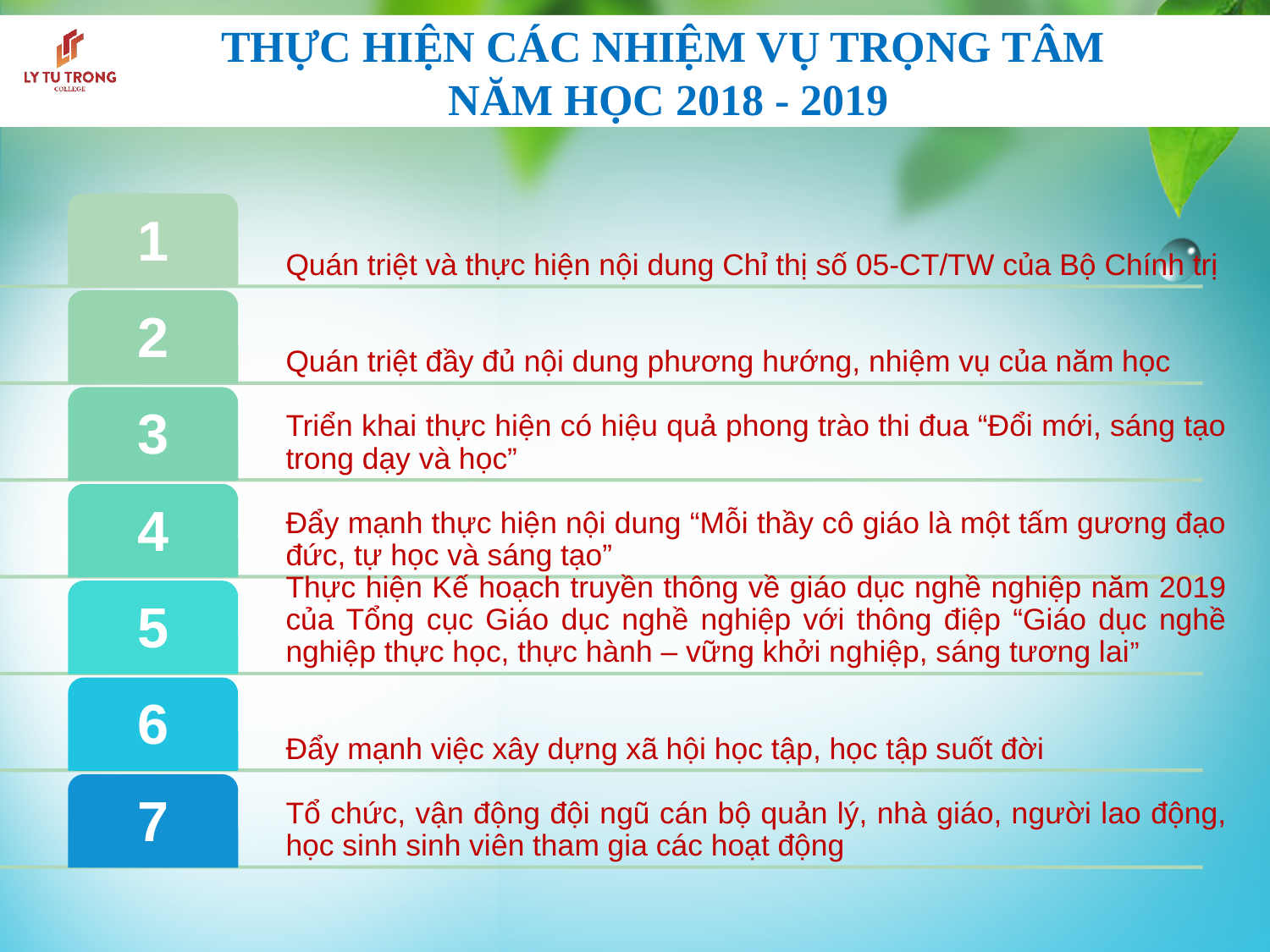

# THỰC HIỆN CÁC NHIỆM VỤ TRỌNG TÂM NĂM HỌC 2018 - 2019
Quán triệt và thực hiện nội dung Chỉ thị số 05-CT/TW của Bộ Chính trị
1
Quán triệt đầy đủ nội dung phương hướng, nhiệm vụ của năm học
2
Triển khai thực hiện có hiệu quả phong trào thi đua “Đổi mới, sáng tạo trong dạy và học”
3
Đẩy mạnh thực hiện nội dung “Mỗi thầy cô giáo là một tấm gương đạo đức, tự học và sáng tạo”
4
Thực hiện Kế hoạch truyền thông về giáo dục nghề nghiệp năm 2019 của Tổng cục Giáo dục nghề nghiệp với thông điệp “Giáo dục nghề nghiệp thực học, thực hành – vững khởi nghiệp, sáng tương lai”
5
Đẩy mạnh việc xây dựng xã hội học tập, học tập suốt đời
6
Tổ chức, vận động đội ngũ cán bộ quản lý, nhà giáo, người lao động, học sinh sinh viên tham gia các hoạt động
7